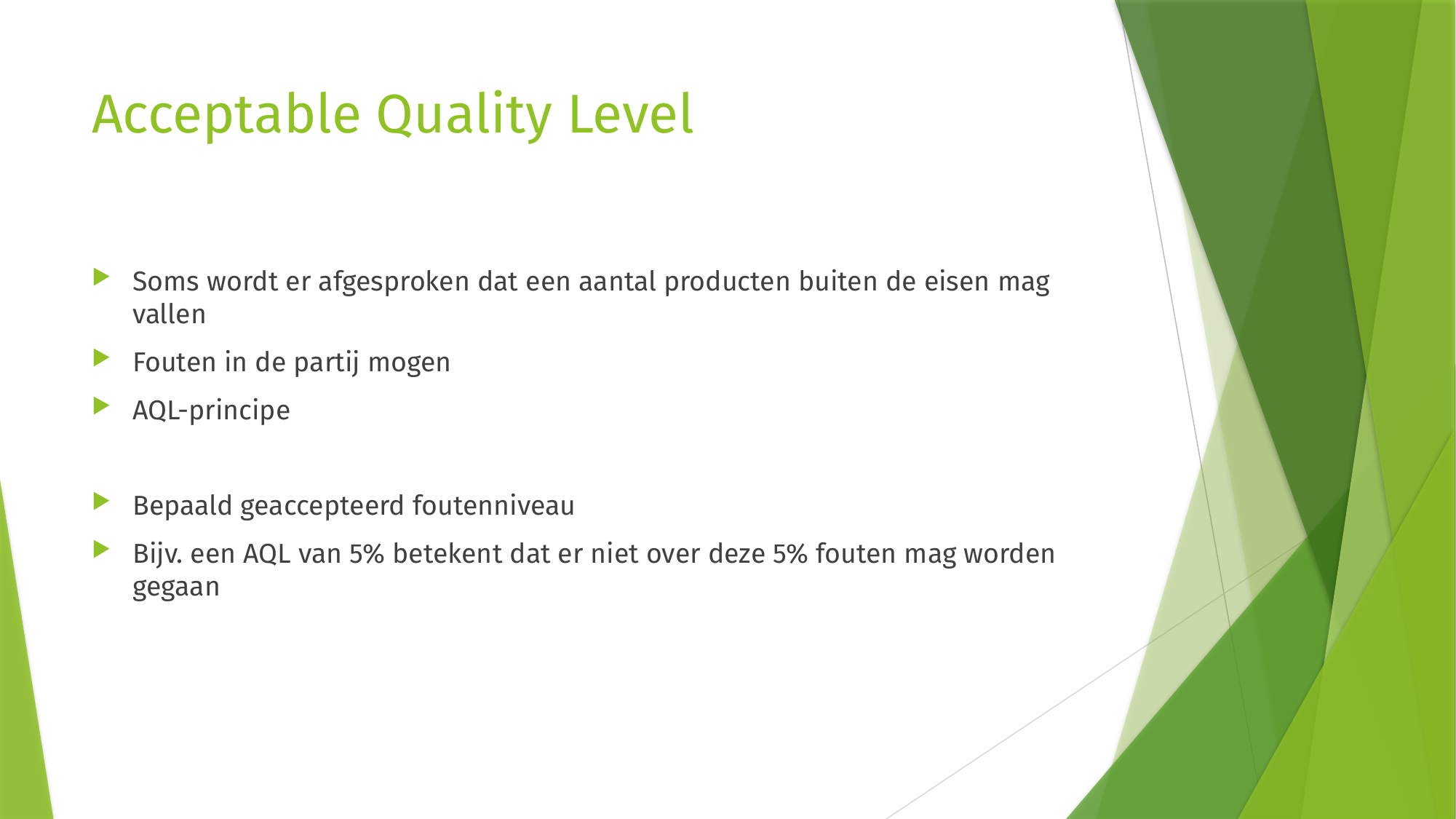

# Acceptable Quality Level
Soms wordt er afgesproken dat een aantal producten buiten de eisen mag vallen
Fouten in de partij mogen
AQL-principe

Bepaald geaccepteerd foutenniveau
Bijv. een AQL van 5% betekent dat er niet over deze 5% fouten mag worden gegaan